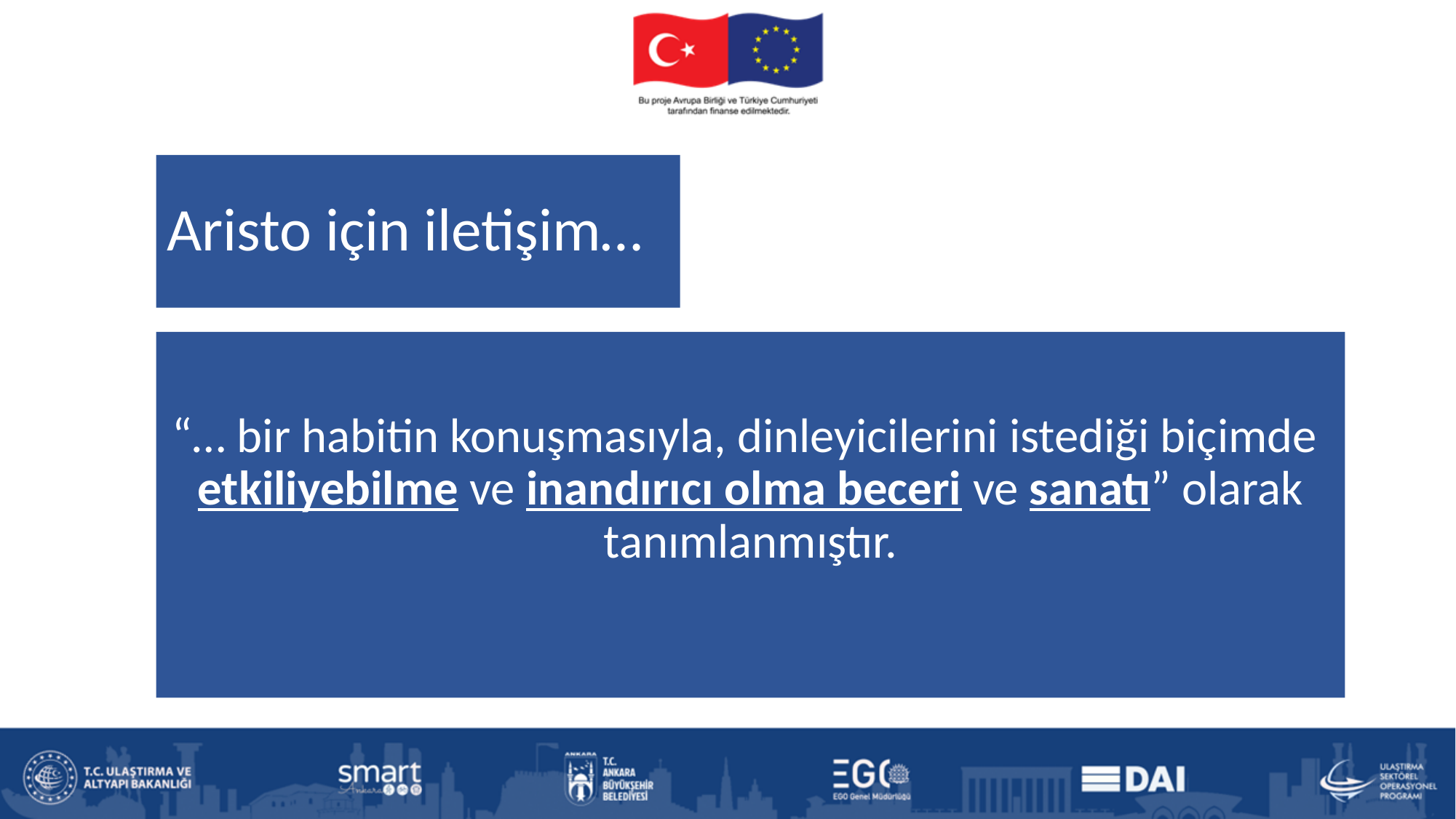

# Aristo için iletişim…

“… bir habitin konuşmasıyla, dinleyicilerini istediği biçimde  etkiliyebilme ve inandırıcı olma beceri ve sanatı” olarak tanımlanmıştır.